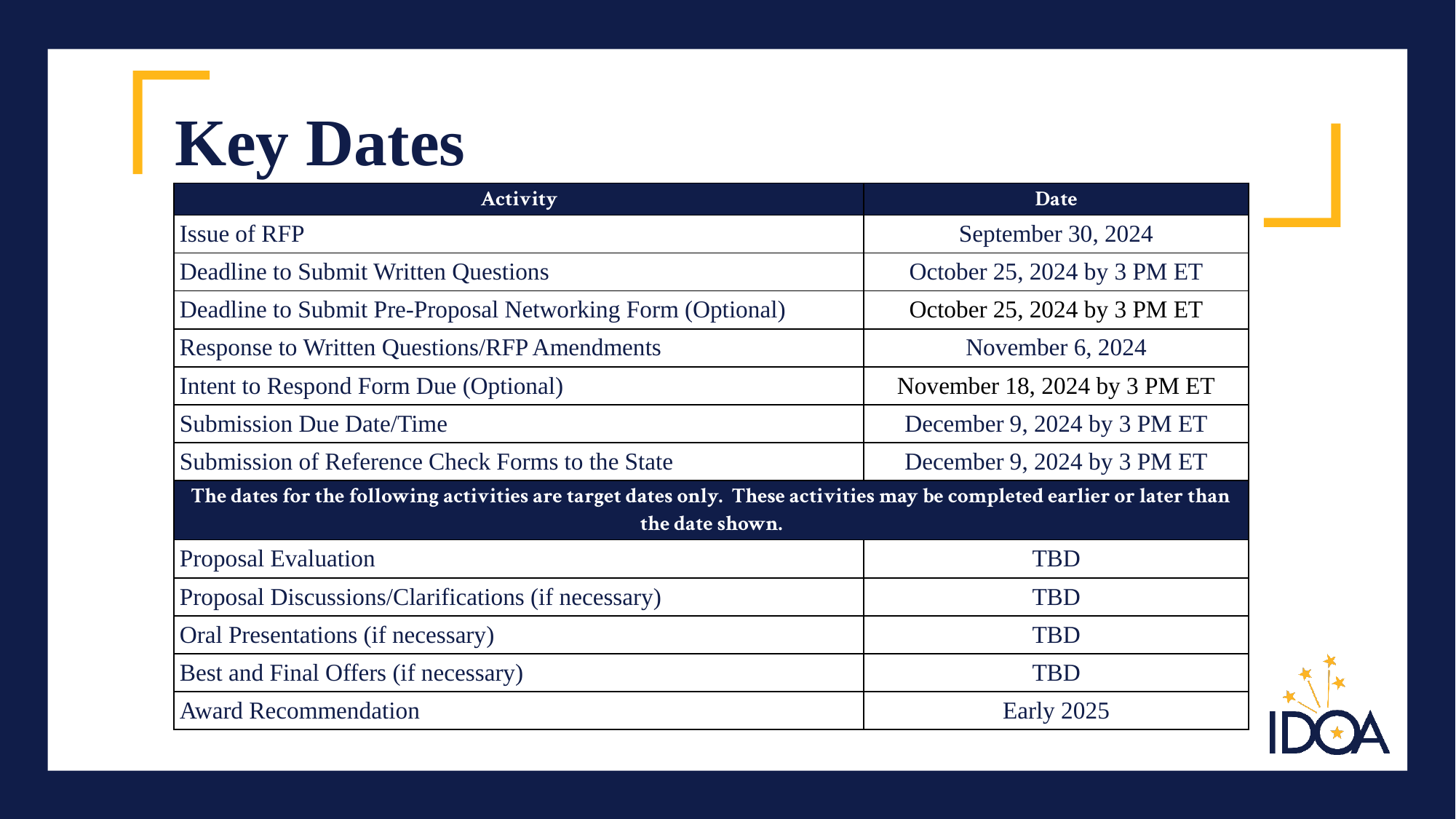

# Key Dates
| Activity | Date |
| --- | --- |
| Issue of RFP | September 30, 2024 |
| Deadline to Submit Written Questions | October 25, 2024 by 3 PM ET |
| Deadline to Submit Pre-Proposal Networking Form (Optional) | October 25, 2024 by 3 PM ET |
| Response to Written Questions/RFP Amendments | November 6, 2024 |
| Intent to Respond Form Due (Optional) | November 18, 2024 by 3 PM ET |
| Submission Due Date/Time | December 9, 2024 by 3 PM ET |
| Submission of Reference Check Forms to the State | December 9, 2024 by 3 PM ET |
| The dates for the following activities are target dates only. These activities may be completed earlier or later than the date shown. |  |
| Proposal Evaluation | TBD |
| Proposal Discussions/Clarifications (if necessary) | TBD |
| Oral Presentations (if necessary) | TBD |
| Best and Final Offers (if necessary) | TBD |
| Award Recommendation | Early 2025 |